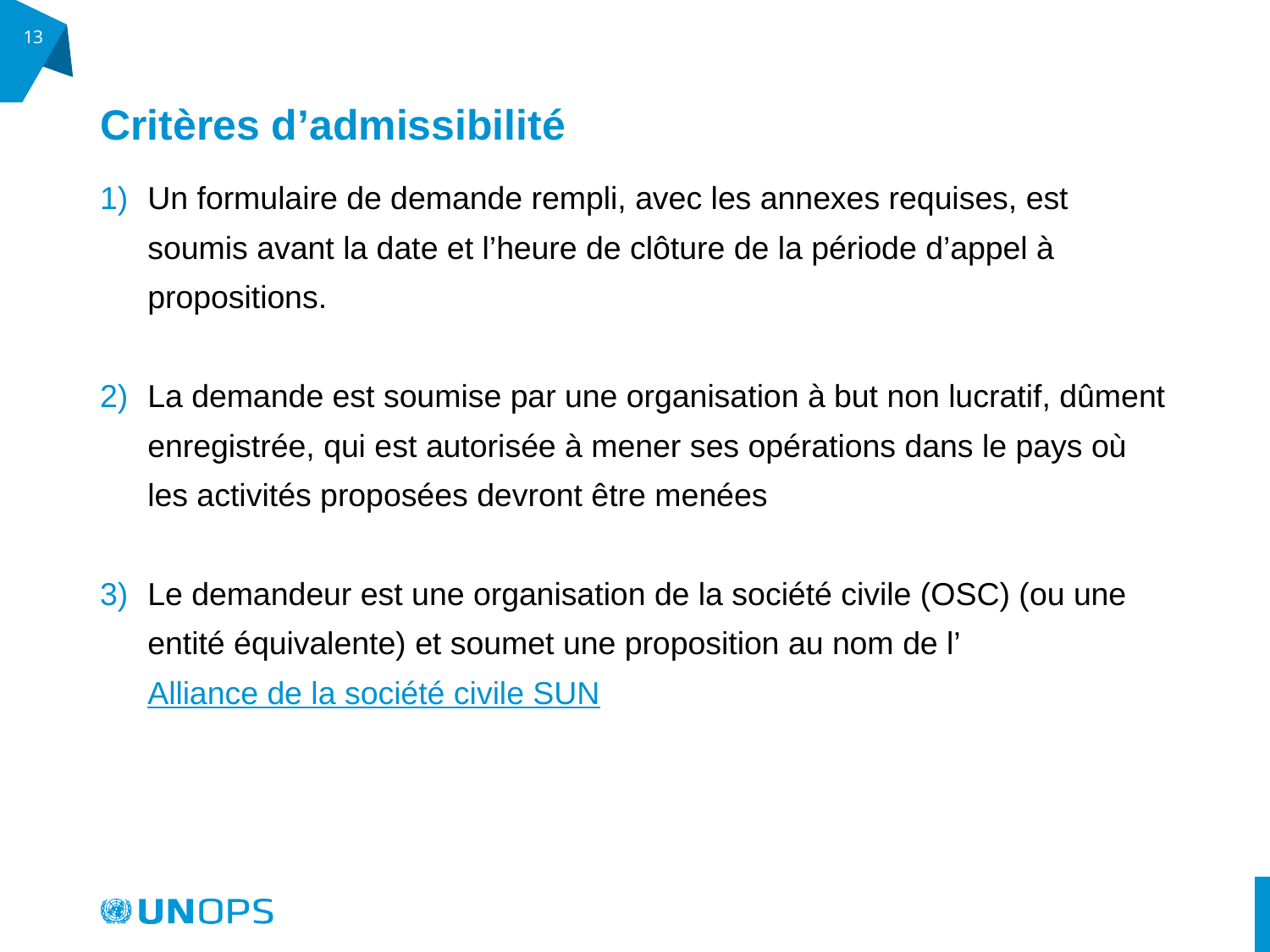

13
# Critères d’admissibilité
Un formulaire de demande rempli, avec les annexes requises, est soumis avant la date et l’heure de clôture de la période d’appel à propositions.

La demande est soumise par une organisation à but non lucratif, dûment enregistrée, qui est autorisée à mener ses opérations dans le pays où les activités proposées devront être menées

Le demandeur est une organisation de la société civile (OSC) (ou une entité équivalente) et soumet une proposition au nom de l’Alliance de la société civile SUN